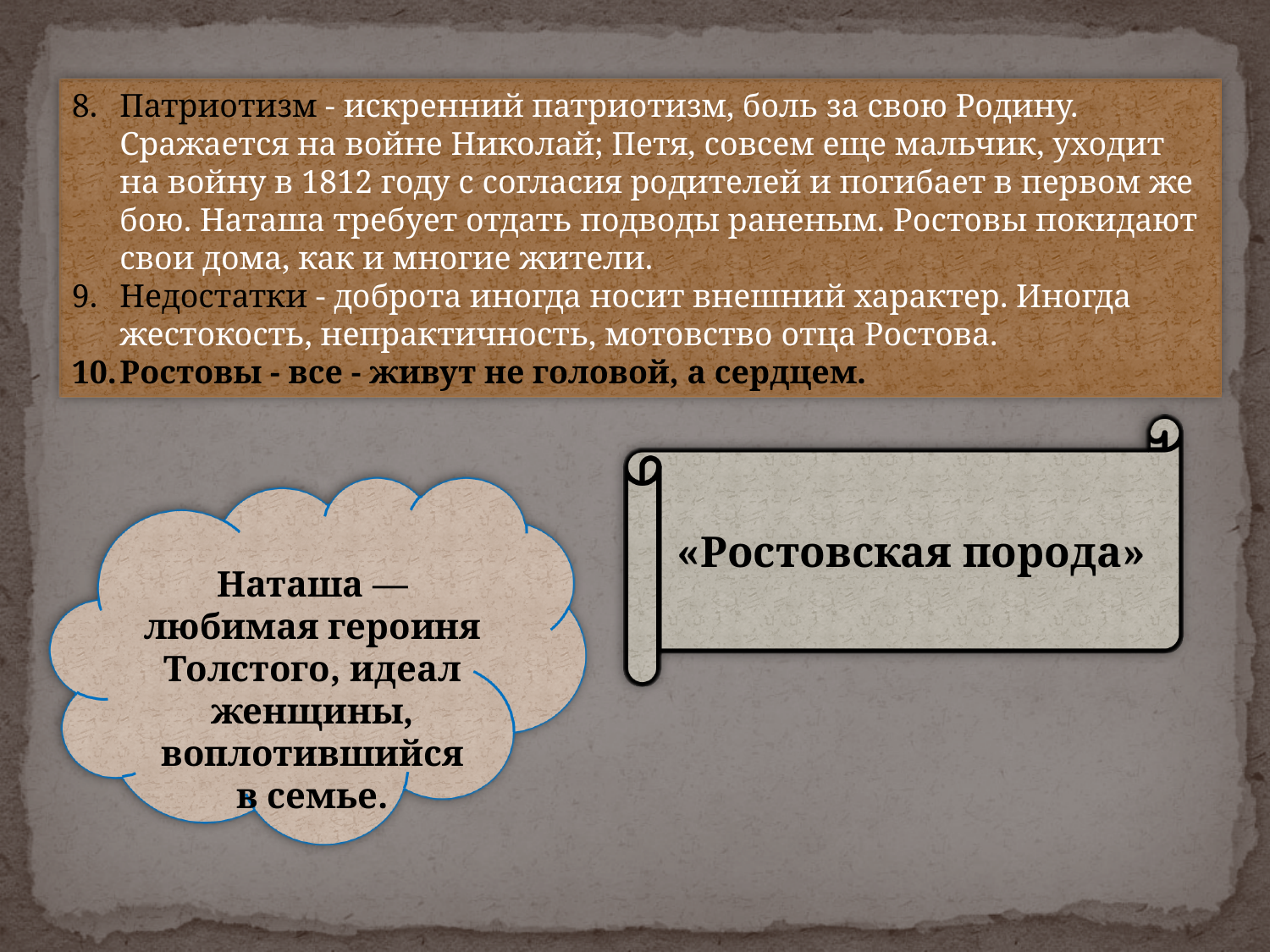

Патриотизм - искренний патриотизм, боль за свою Родину. Сражается на войне Николай; Петя, совсем еще мальчик, уходит на войну в 1812 году с согласия родителей и погибает в первом же бою. Наташа требует отдать подводы раненым. Ростовы покидают свои дома, как и многие жители.
Недостатки - доброта иногда носит внешний характер. Иногда жестокость, непрактичность, мотовство отца Ростова.
Ростовы - все - живут не головой, а сердцем.
«Ростовская порода»

Наташа — любимая героиня Толстого, идеал женщины, воплотившийся в семье.